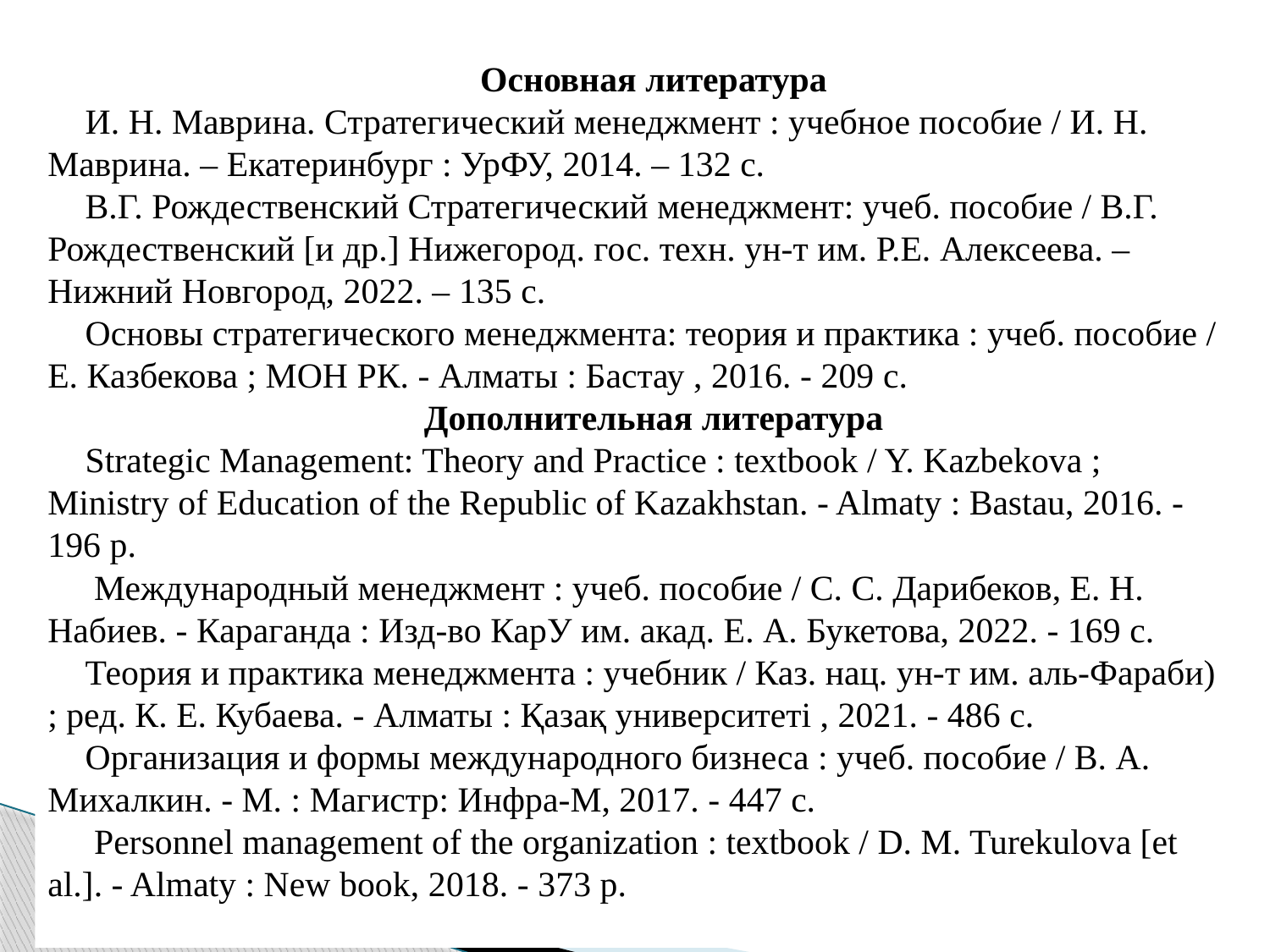

Основная литература
И. Н. Маврина. Стратегический менеджмент : учебное пособие / И. Н. Маврина. – Екатеринбург : УрФУ, 2014. – 132 с.
В.Г. Рождественский Стратегический менеджмент: учеб. пособие / В.Г. Рождественский [и др.] Нижегород. гос. техн. ун-т им. Р.Е. Алексеева. – Нижний Новгород, 2022. – 135 с.
Основы стратегического менеджмента: теория и практика : учеб. пособие / Е. Казбекова ; МОН РК. - Алматы : Бастау , 2016. - 209 с.
Дополнительная литература
Strategic Management: Theory and Practice : textbook / Y. Kazbekova ; Ministry of Education of the Republic of Kazakhstan. - Almaty : Bastau, 2016. - 196 p.
 Международный менеджмент : учеб. пособие / С. С. Дарибеков, Е. Н. Набиев. - Караганда : Изд-во КарУ им. акад. Е. А. Букетова, 2022. - 169 с.
Теория и практика менеджмента : учебник / Каз. нац. ун-т им. аль-Фараби) ; ред. К. Е. Кубаева. - Алматы : Қазақ университеті , 2021. - 486 с.
Организация и формы международного бизнеса : учеб. пособие / В. А. Михалкин. - М. : Магистр: Инфра-М, 2017. - 447 с.
 Personnel management of the organization : textbook / D. M. Turekulova [et al.]. - Almaty : New book, 2018. - 373 p.